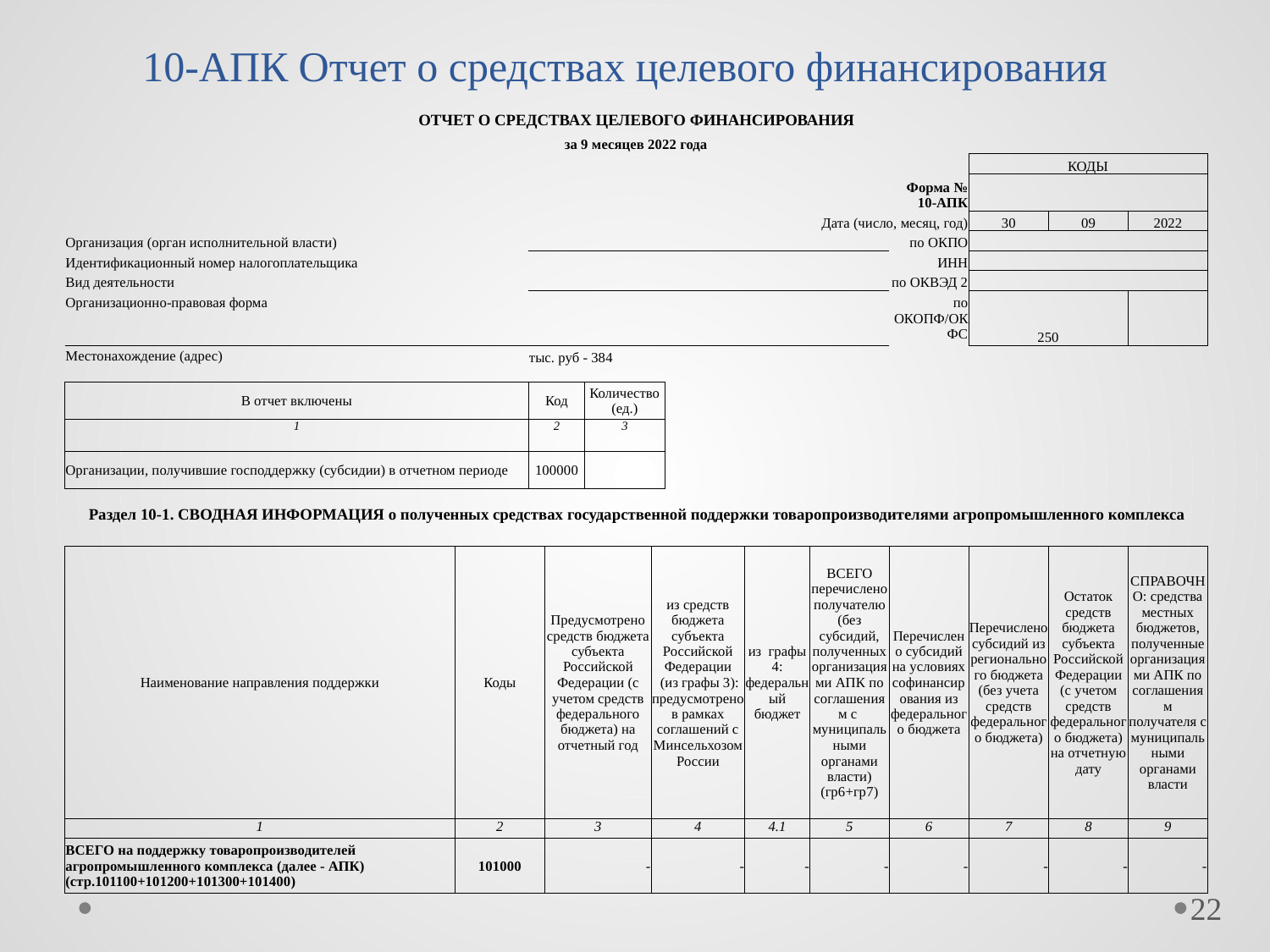

# 10-АПК Отчет о средствах целевого финансирования
| ОТЧЕТ О СРЕДСТВАХ ЦЕЛЕВОГО ФИНАНСИРОВАНИЯ |  |  |  |  |  |  |  |  |  |  |  |  |  |  |
| --- | --- | --- | --- | --- | --- | --- | --- | --- | --- | --- | --- | --- | --- | --- |
| за 9 месяцев 2022 года |  |  |  |  |  |  |  |  |  |  |  |  |  |  |
|  |  |  |  |  |  |  |  |  |  |  |  | КОДЫ |  |  |
|  |  |  |  |  |  |  |  |  |  |  | Форма № 10-АПК |  |  |  |
|  |  |  |  |  |  |  |  |  |  | Дата (число, месяц, год) |  | 30 | 09 | 2022 |
| Организация (орган исполнительной власти) |  |  |  |  |  |  |  |  |  |  | по ОКПО |  |  |  |
| Идентификационный номер налогоплательщика |  |  |  |  |  |  |  |  |  |  | ИНН |  |  |  |
| Вид деятельности |  |  |  |  |  |  |  |  |  |  | по ОКВЭД 2 |  |  |  |
| Организационно-правовая форма |  |  |  |  |  |  |  |  |  |  | по ОКОПФ/ОКФС | 250 |  |  |
|  |  |  |  |  |  |  |  |  |  |  |  |  |  |  |
| Местонахождение (адрес) |  | тыс. руб - 384 |  |  |  |  |  |  |  |  |  |  |  |  |
|  |  |  |  |  |  |  |  |  |  |  |  |  |  |  |
| В отчет включены |  | Код |  |  | Количество (ед.) |  |  |  |  |  |  |  |  |  |
| 1 |  | 2 |  |  | 3 |  |  |  |  |  |  |  |  |  |
| Организации, получившие господдержку (субсидии) в отчетном периоде |  | 100000 |  |  |  |  |  |  |  |  |  |  |  |  |
|  |  |  |  |  |  |  |  |  |  |  |  |  |  |  |
| Раздел 10-1. СВОДНАЯ ИНФОРМАЦИЯ о полученных средствах государственной поддержки товаропроизводителями агропромышленного комплекса |  |  |  |  |  |  |  |  |  |  |  |  |  |  |
|  |  |  |  |  |  |  |  |  |  |  |  |  |  |  |
| Наименование направления поддержки | Коды |  | Предусмотрено средств бюджета субъекта Российской Федерации (с учетом средств федерального бюджета) на отчетный год |  |  | из средств бюджета субъекта Российской Федерации (из графы 3): предусмотрено в рамках соглашений с Минсельхозом России |  |  | из графы 4: федеральный бюджет | ВСЕГО перечислено получателю (без субсидий, полученных организациями АПК по соглашениям с муниципальными органами власти) (гр6+гр7) | Перечислено субсидий на условиях софинансирования из федерального бюджета | Перечислено субсидий из регионального бюджета (без учета средств федерального бюджета) | Остаток средств бюджета субъекта Российской Федерации (с учетом средств федерального бюджета) на отчетную дату | СПРАВОЧНО: средства местных бюджетов, полученные организациями АПК по соглашениям получателя с муниципальными органами власти |
| 1 | 2 |  | 3 |  |  | 4 |  |  | 4.1 | 5 | 6 | 7 | 8 | 9 |
| ВСЕГО на поддержку товаропроизводителей агропромышленного комплекса (далее - АПК) (стр.101100+101200+101300+101400) | 101000 |  | - |  |  | - |  |  | - | - | - | - | - | - |
22